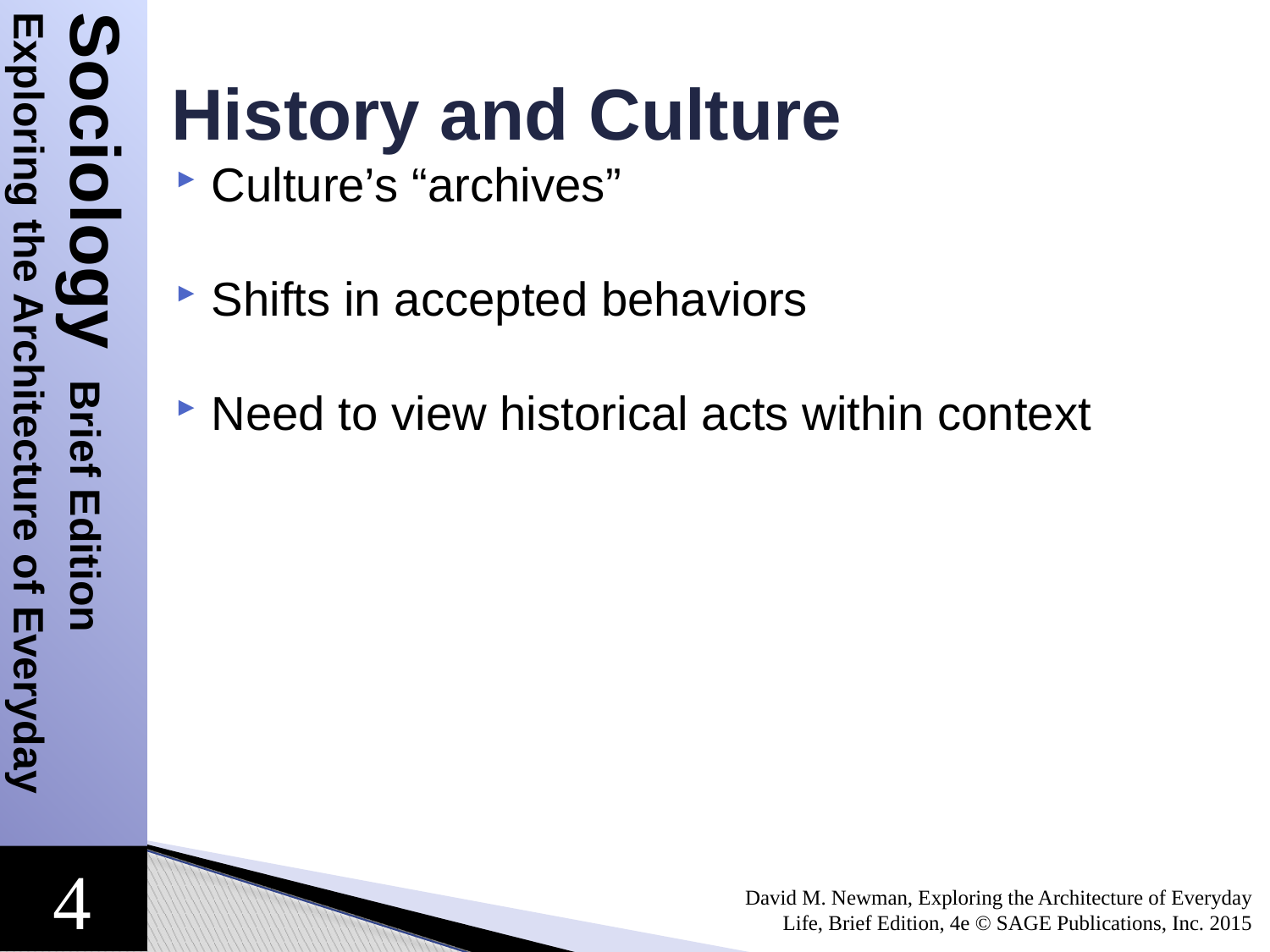

# History and Culture
Culture’s “archives”

Shifts in accepted behaviors

Need to view historical acts within context
David M. Newman, Exploring the Architecture of Everyday Life, Brief Edition, 4e © SAGE Publications, Inc. 2015